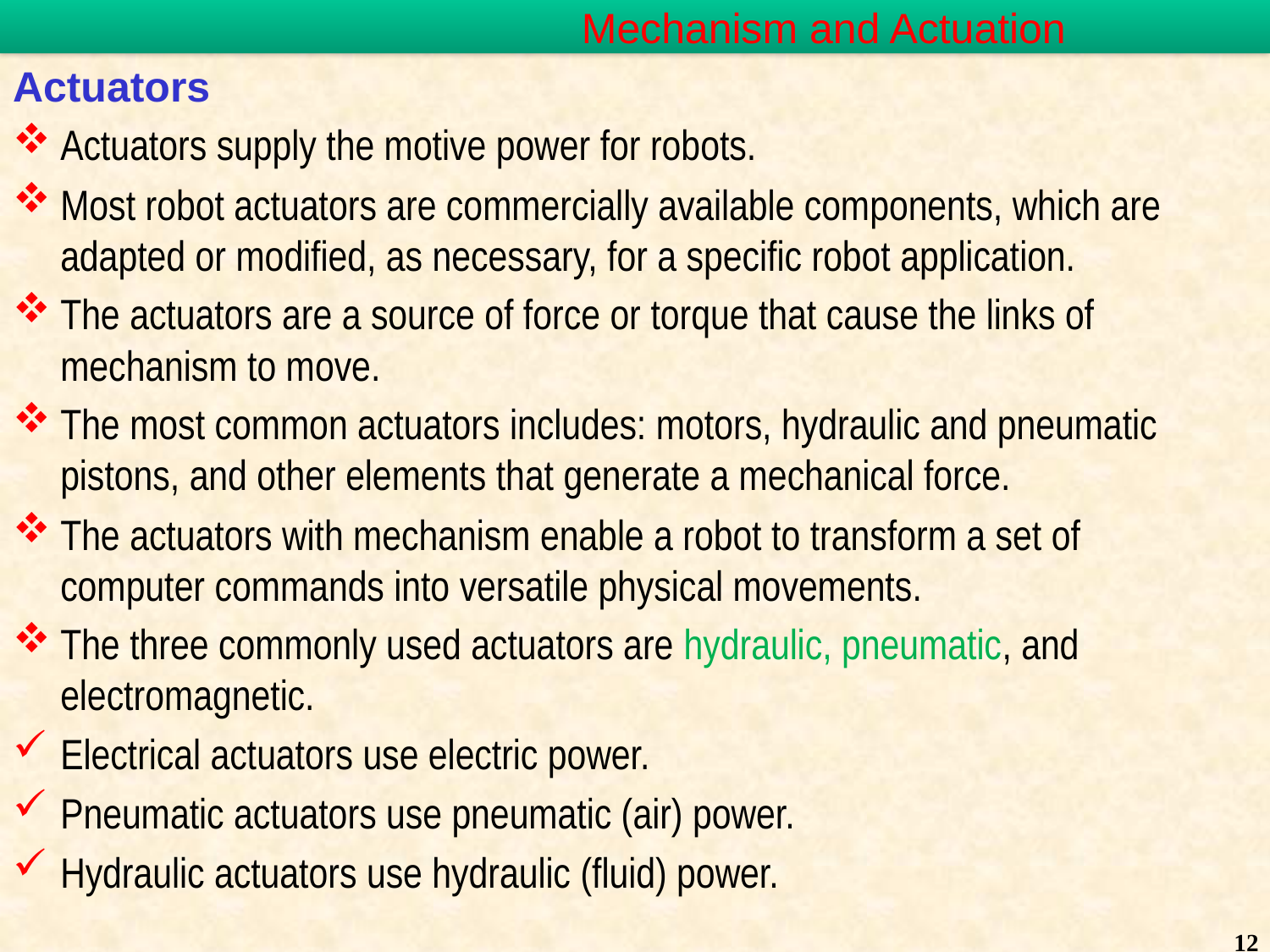

Mechanism and Actuation
Actuators
Actuators supply the motive power for robots.
Most robot actuators are commercially available components, which are adapted or modified, as necessary, for a specific robot application.
The actuators are a source of force or torque that cause the links of mechanism to move.
The most common actuators includes: motors, hydraulic and pneumatic pistons, and other elements that generate a mechanical force.
The actuators with mechanism enable a robot to transform a set of computer commands into versatile physical movements.
The three commonly used actuators are hydraulic, pneumatic, and electromagnetic.
Electrical actuators use electric power.
Pneumatic actuators use pneumatic (air) power.
Hydraulic actuators use hydraulic (fluid) power.

12